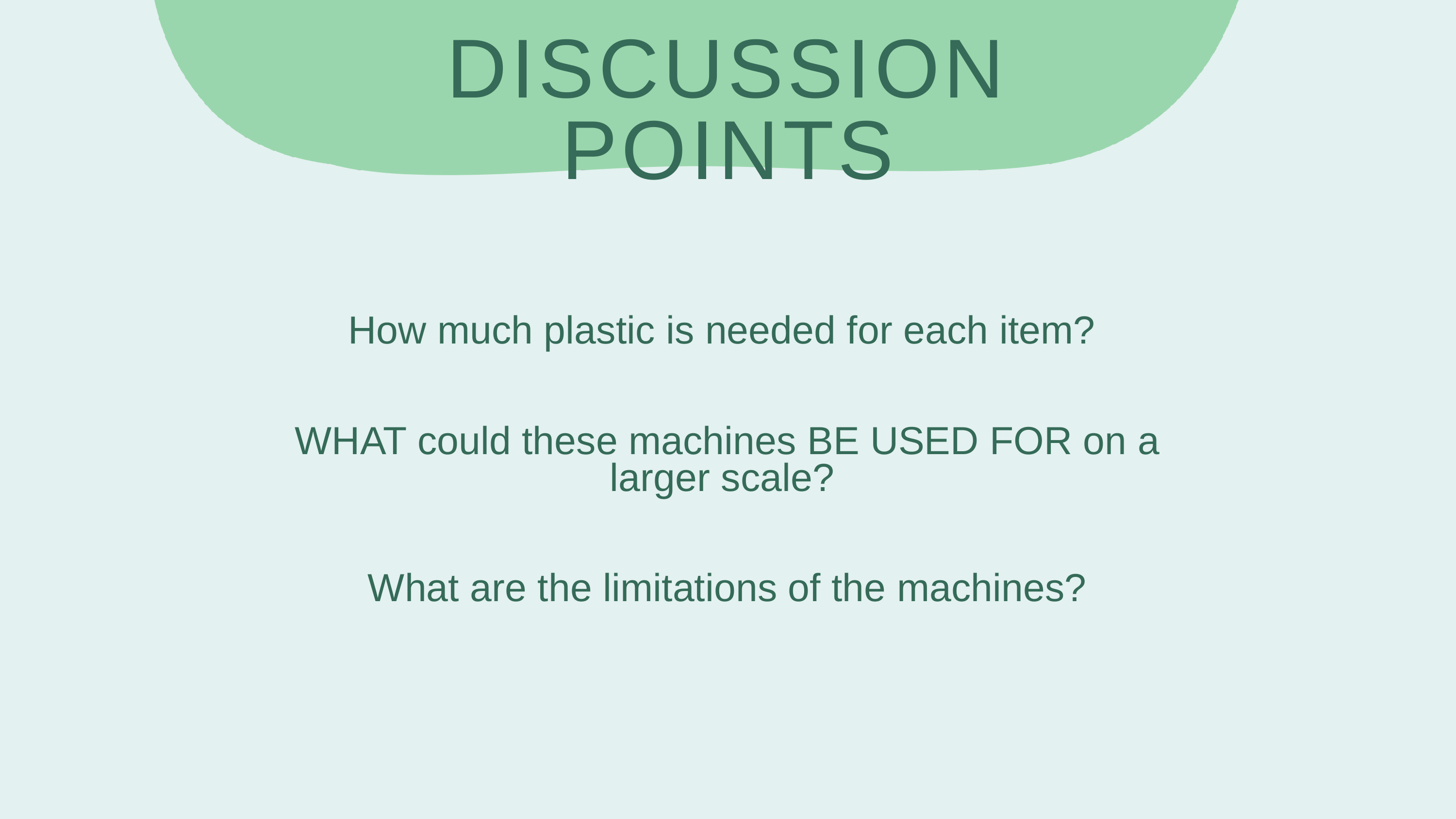

DISCUSSION POINTS
How much plastic is needed for each item?

WHAT could these machines BE USED FOR on a larger scale?

What are the limitations of the machines?